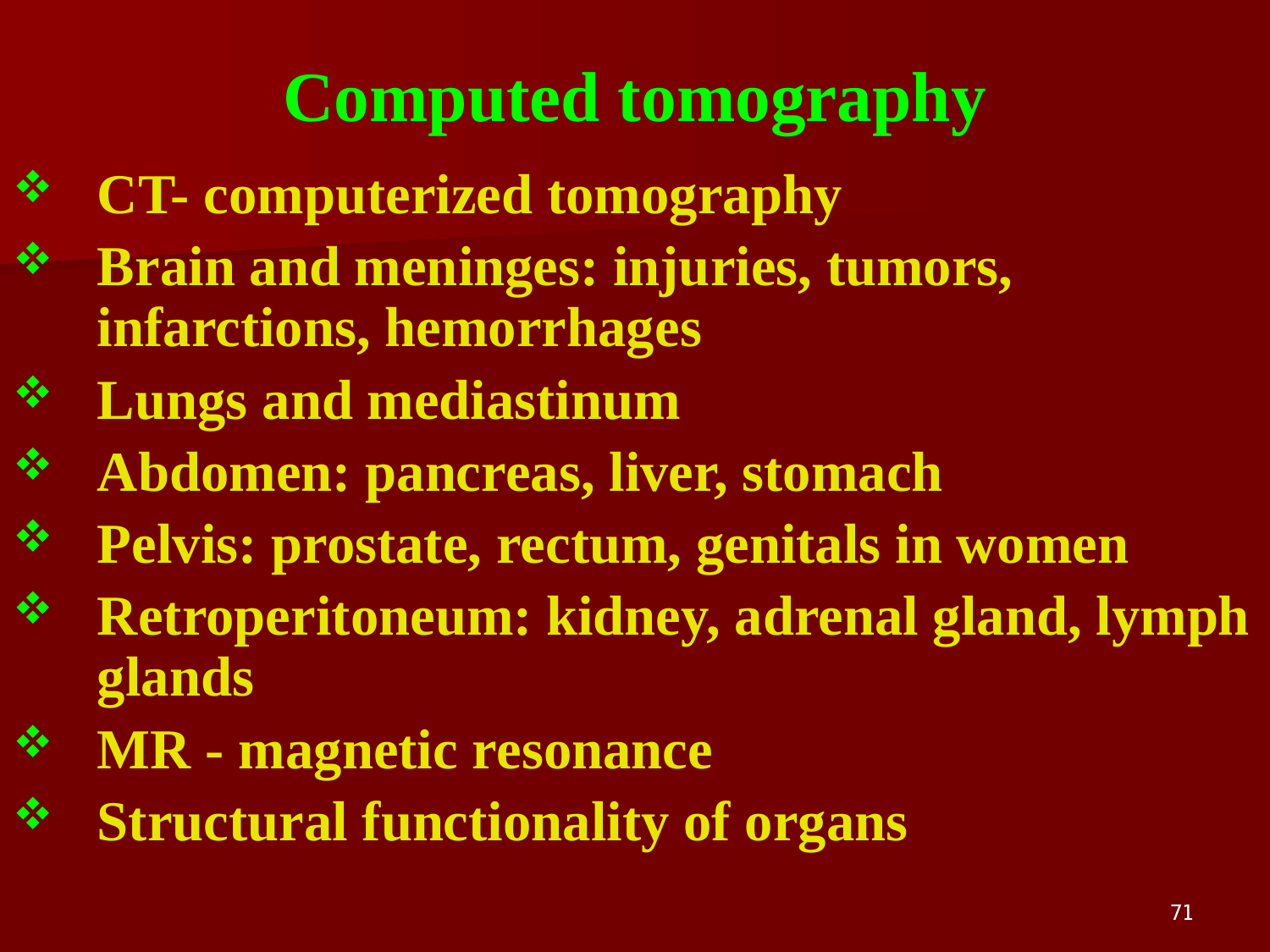

# Computed tomography
CT- computerized tomography
Brain and meninges: injuries, tumors, infarctions, hemorrhages
Lungs and mediastinum
Abdomen: pancreas, liver, stomach
Pelvis: prostate, rectum, genitals in women
Retroperitoneum: kidney, adrenal gland, lymph glands
MR - magnetic resonance
Structural functionality of organs
71